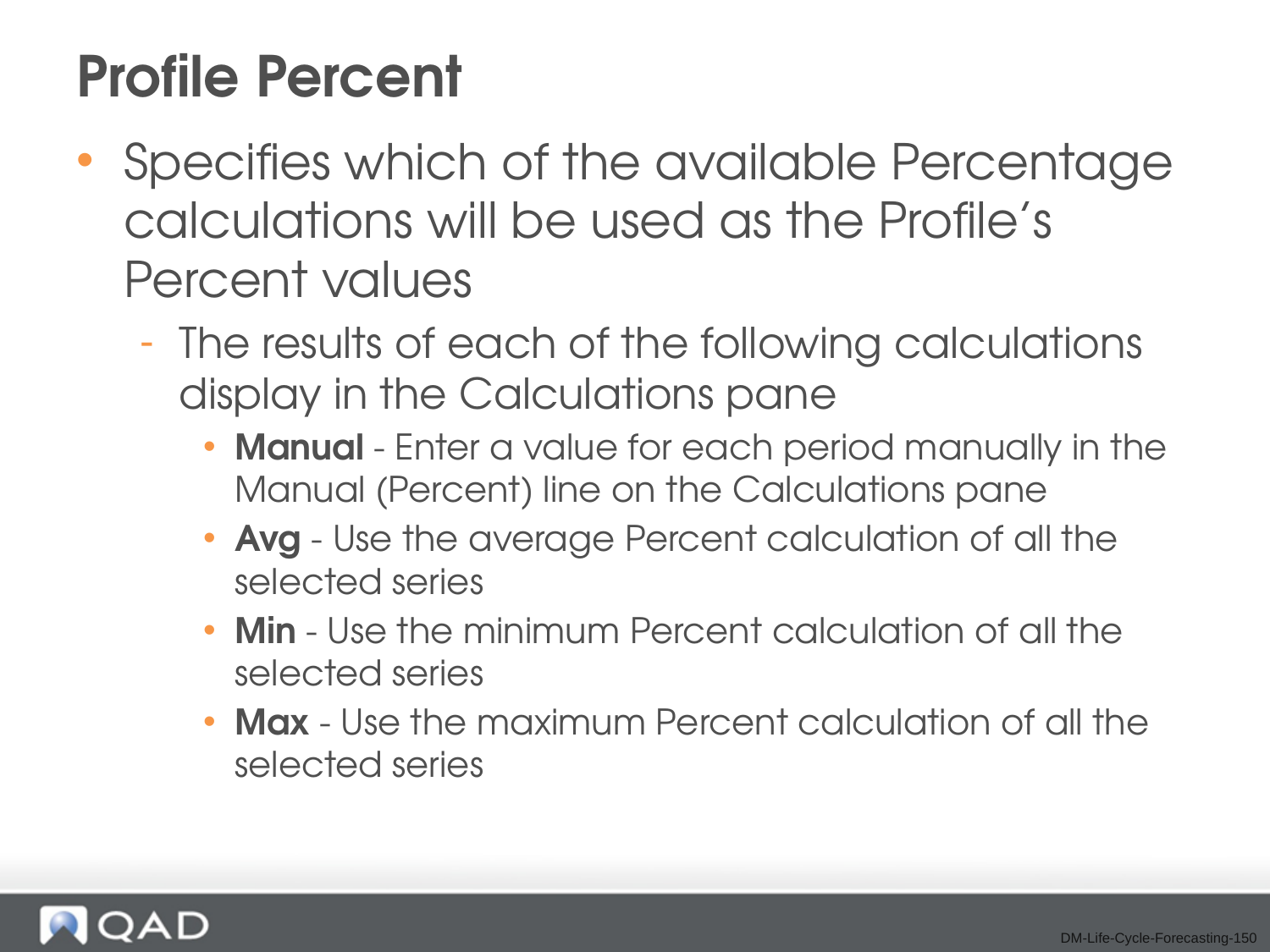

# Profile Percent
Specifies which of the available Percentage calculations will be used as the Profile’s Percent values
The results of each of the following calculations display in the Calculations pane
Manual - Enter a value for each period manually in the Manual (Percent) line on the Calculations pane
Avg - Use the average Percent calculation of all the selected series
Min - Use the minimum Percent calculation of all the selected series
Max - Use the maximum Percent calculation of all the selected series
DM-Life-Cycle-Forecasting-150